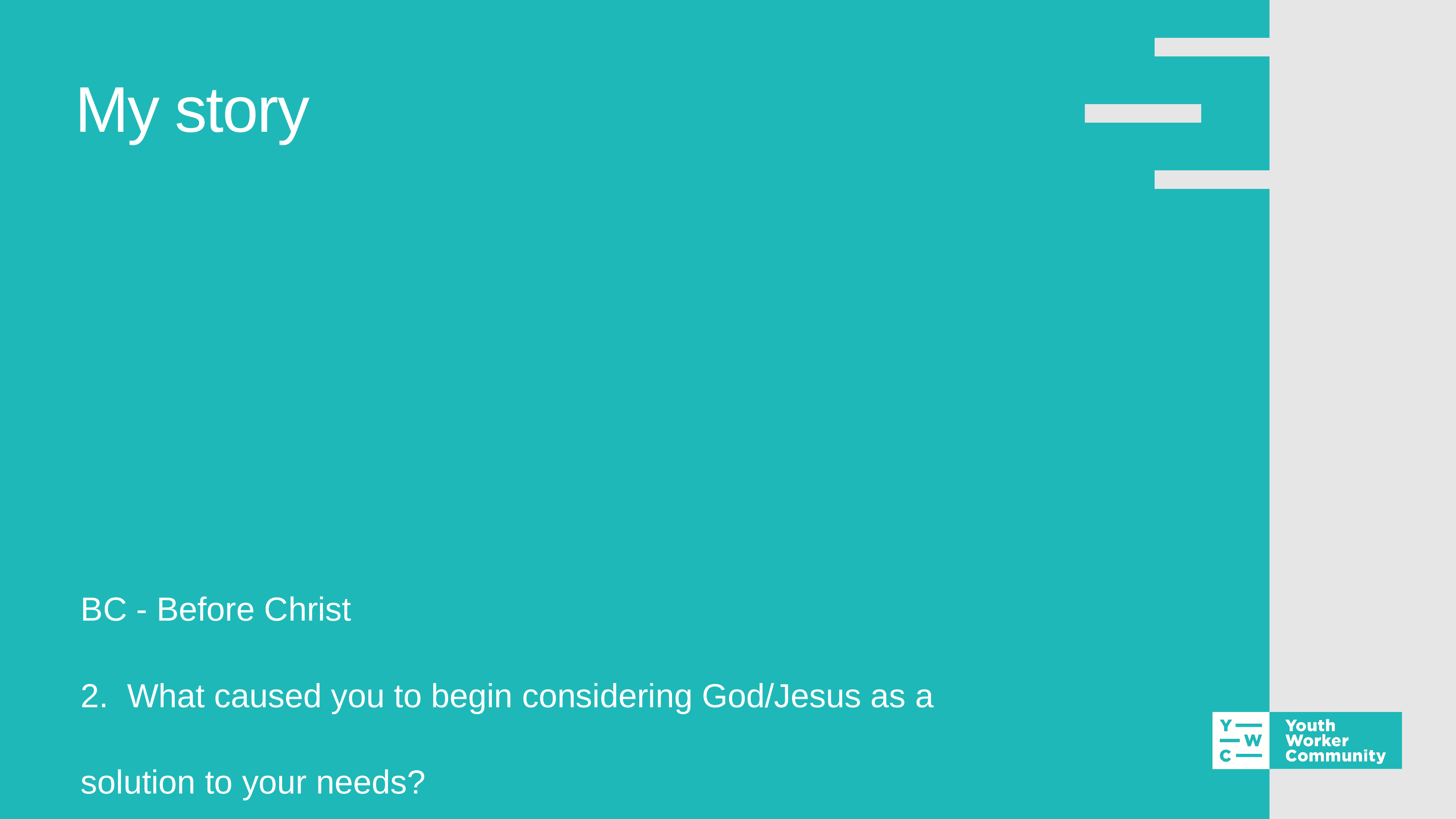

# My story
BC - Before Christ
2.  What caused you to begin considering God/Jesus as a solution to your needs?